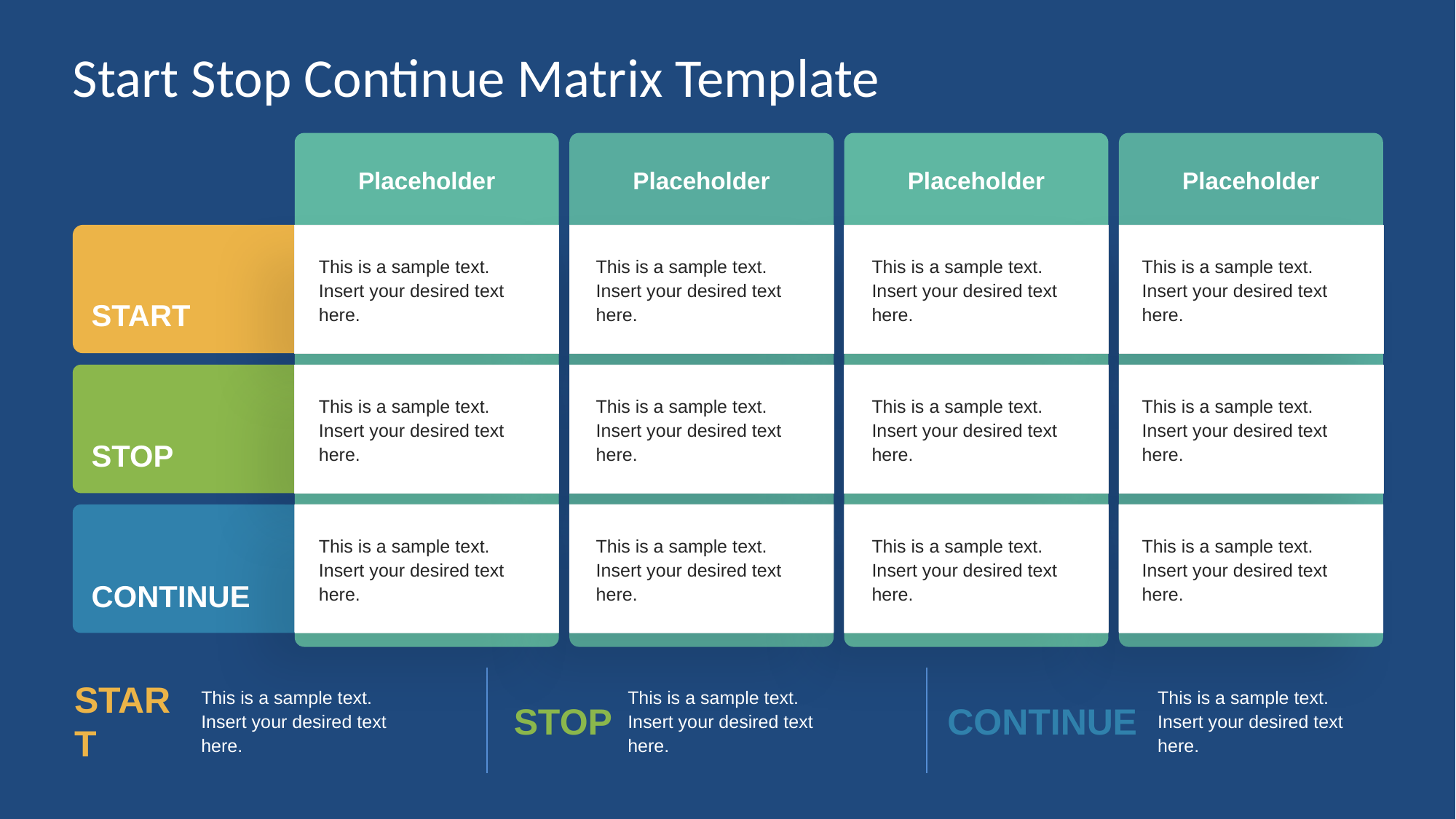

# Start Stop Continue Matrix Template

Placeholder
Placeholder
Placeholder
Placeholder

This is a sample text. Insert your desired text here.
This is a sample text. Insert your desired text here.
This is a sample text. Insert your desired text here.
This is a sample text. Insert your desired text here.
START

This is a sample text. Insert your desired text here.
This is a sample text. Insert your desired text here.
This is a sample text. Insert your desired text here.
This is a sample text. Insert your desired text here.
STOP

This is a sample text. Insert your desired text here.
This is a sample text. Insert your desired text here.
This is a sample text. Insert your desired text here.
This is a sample text. Insert your desired text here.
CONTINUE
This is a sample text. Insert your desired text here.
This is a sample text. Insert your desired text here.
This is a sample text. Insert your desired text here.
START
STOP
CONTINUE